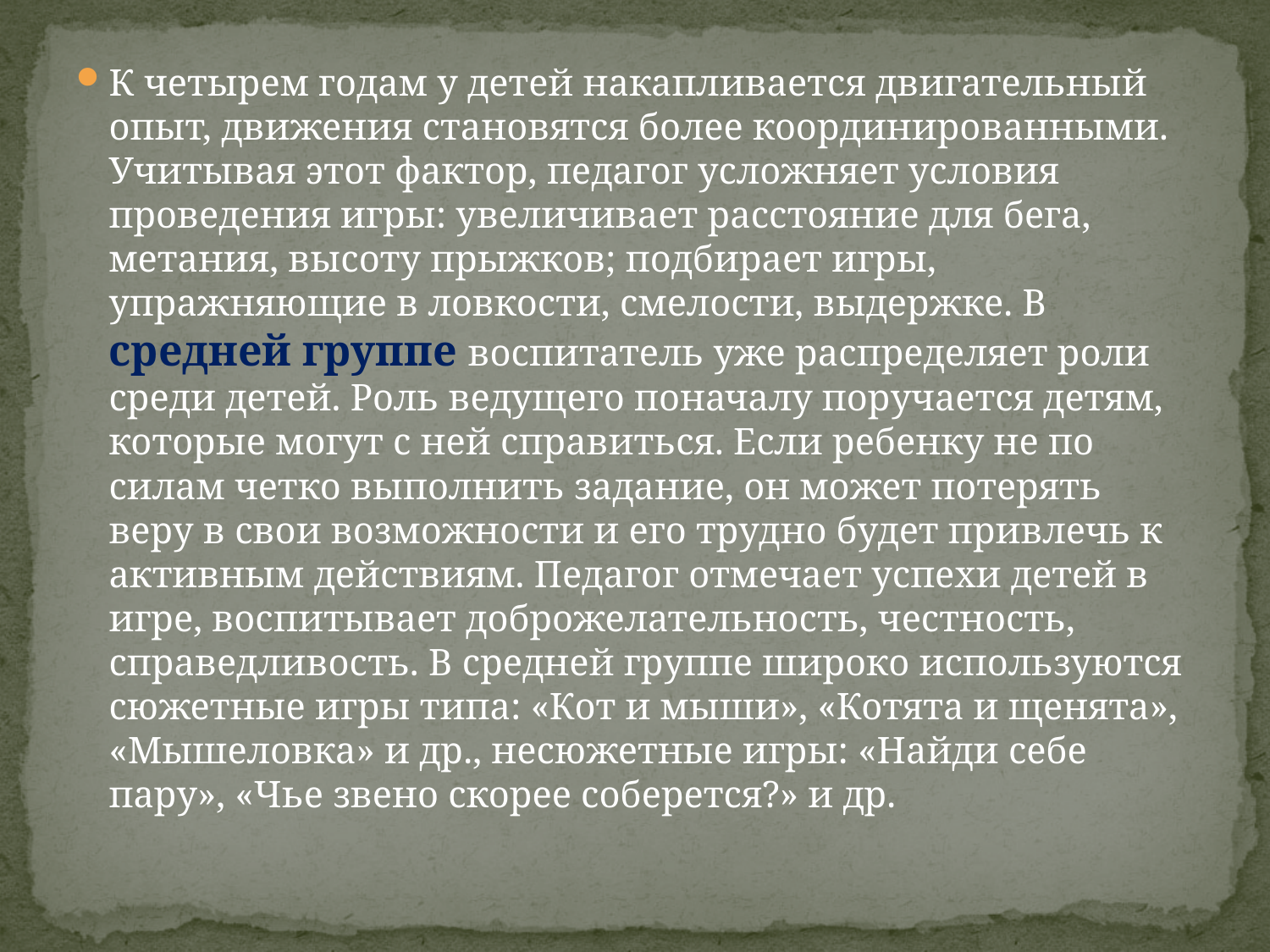

#
К четырем годам у детей накапливается двигательный опыт, движения становятся более координированными. Учитывая этот фактор, педагог усложняет условия проведения игры: увеличивает расстояние для бега, метания, высоту прыжков; подбирает игры, упражняющие в ловкости, смелости, выдержке. В средней группе воспитатель уже распределяет роли среди детей. Роль ведущего поначалу поручается детям, которые могут с ней справиться. Если ребенку не по силам четко выполнить задание, он может потерять веру в свои возможности и его трудно будет привлечь к активным действиям. Педагог отмечает успехи детей в игре, воспитывает доброжелательность, честность, справедливость. В средней группе широко используются сюжетные игры типа: «Кот и мыши», «Котята и щенята», «Мышеловка» и др., несюжетные игры: «Найди себе пару», «Чье звено скорее соберется?» и др.